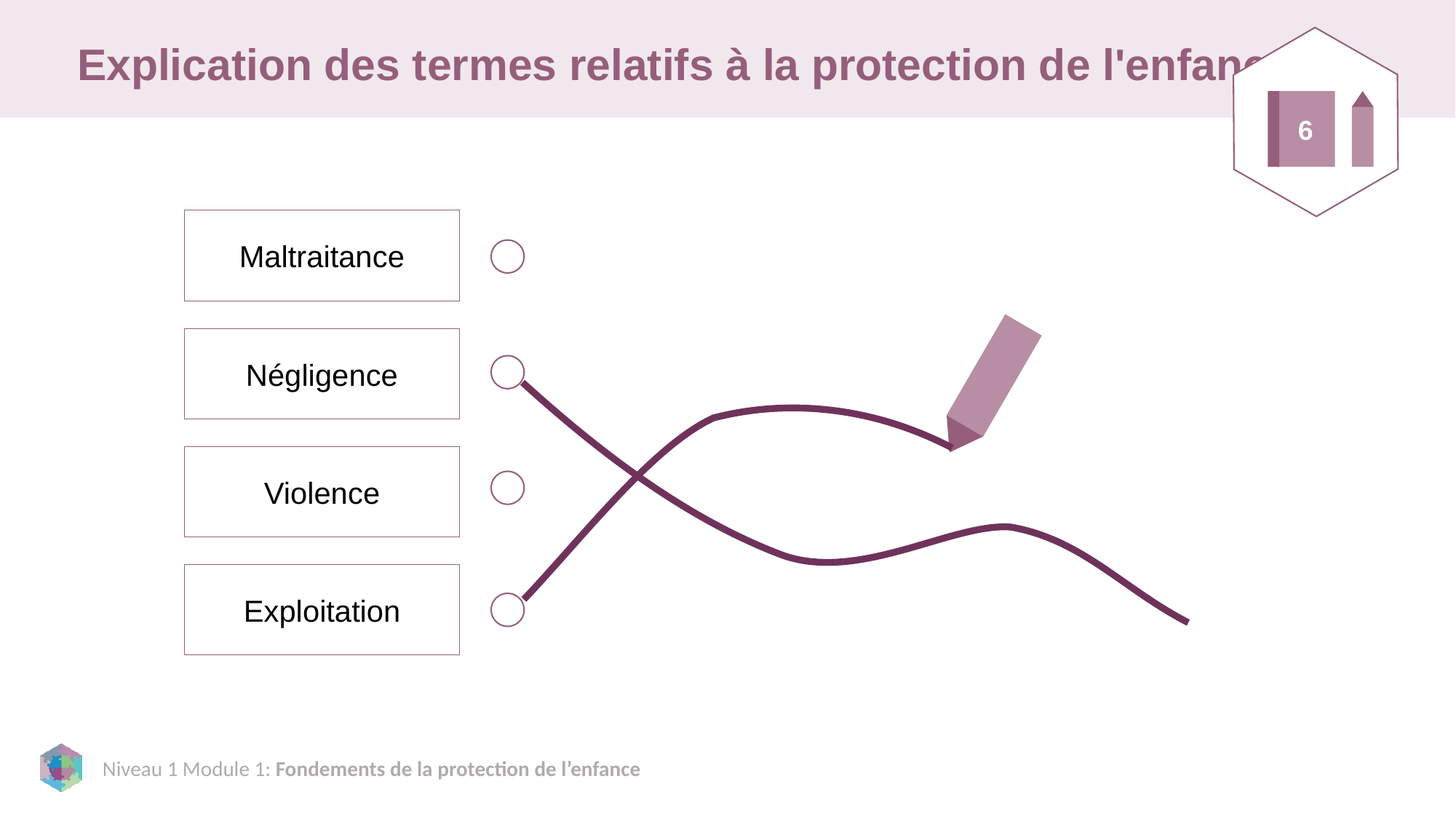

# Explication des termes relatifs à la protection de l'enfance

6

Maltraitance
Négligence
Violence
Exploitation